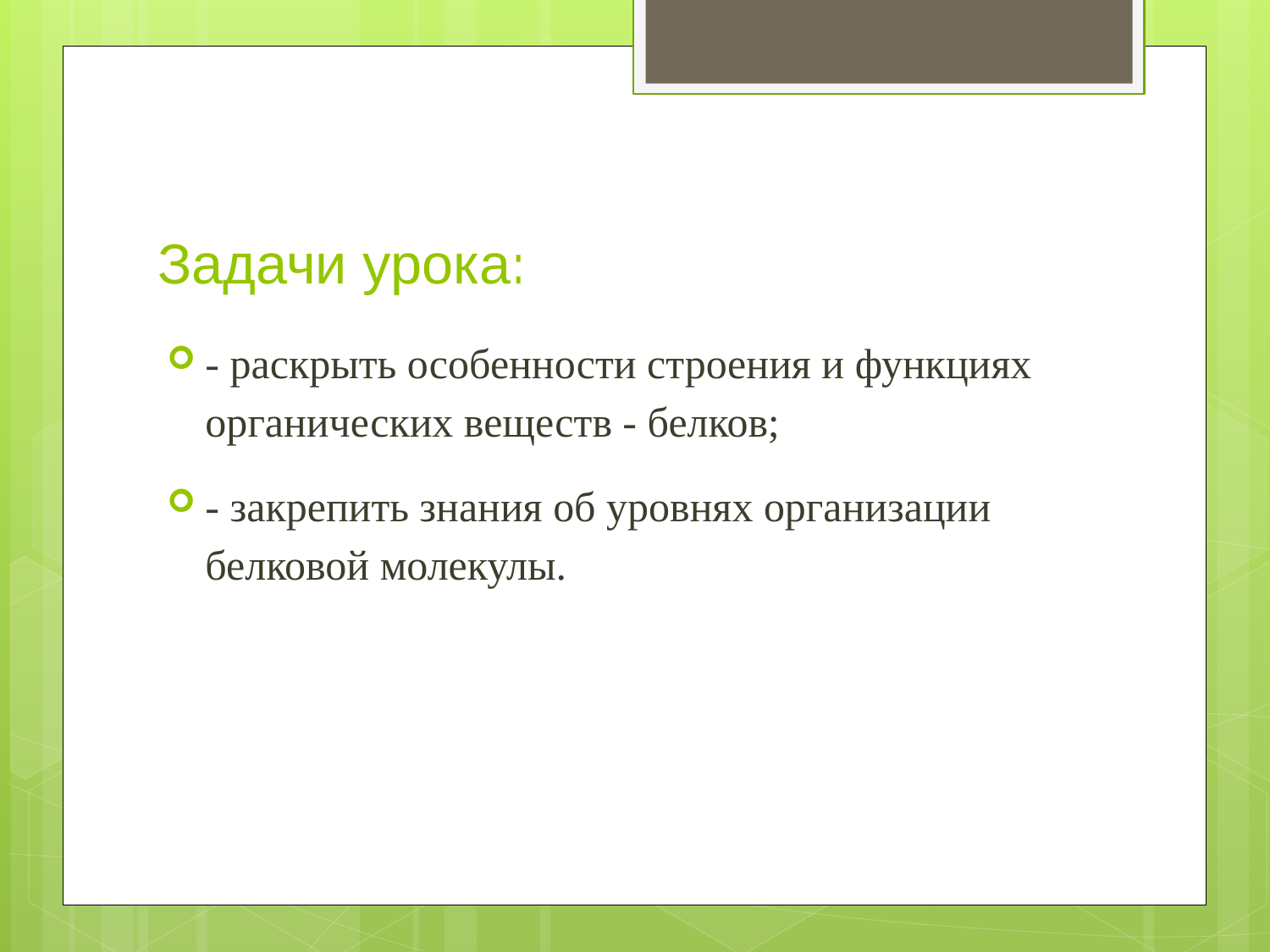

# Задачи урока:
- раскрыть особенности строения и функциях органических веществ - белков;
- закрепить знания об уровнях организации белковой молекулы.